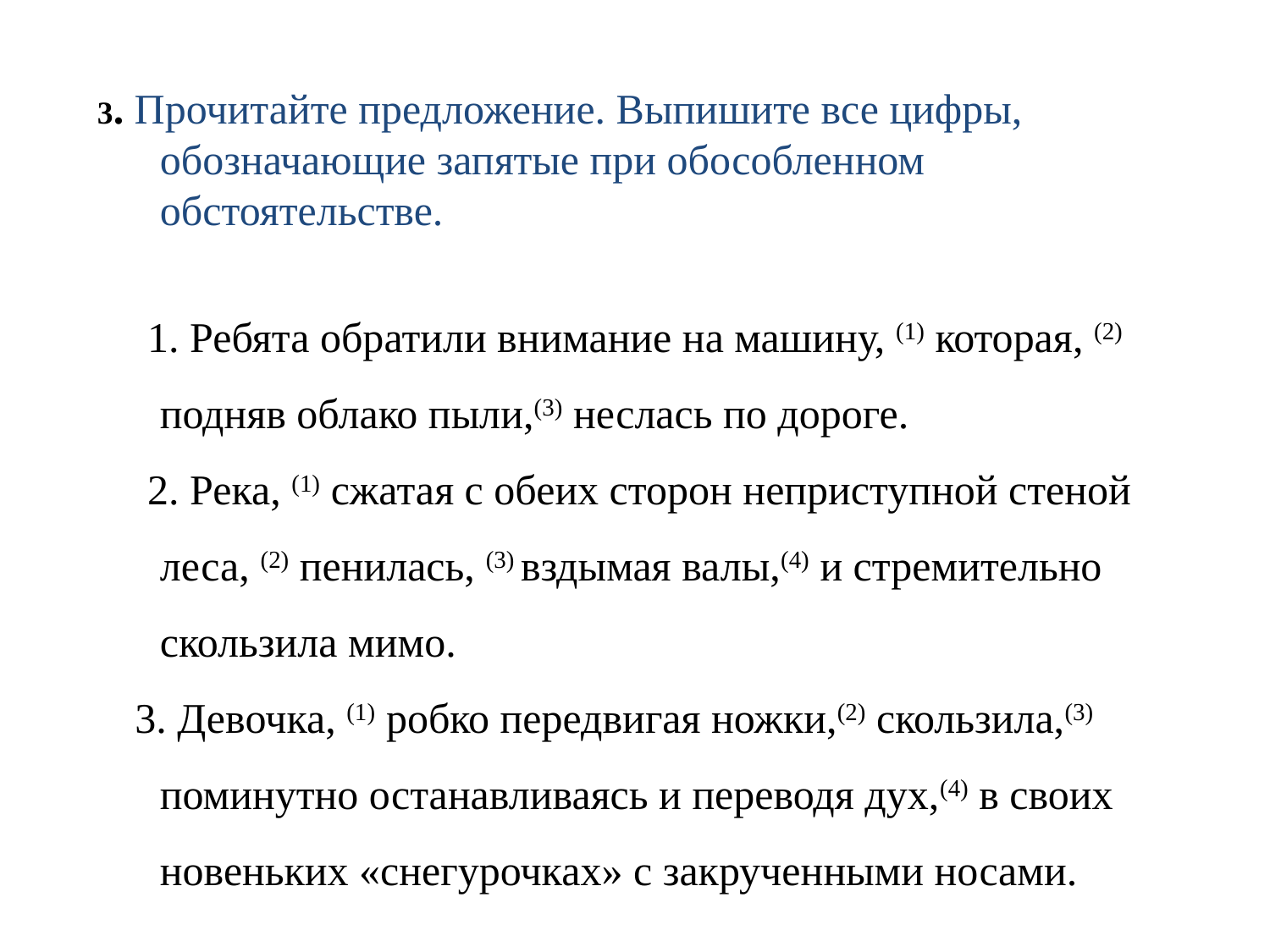

3. Прочитайте предложение. Выпишите все цифры, обозначающие запятые при обособленном обстоятельстве.

1. Ребята обратили внимание на машину, (1) которая, (2) подняв облако пыли,(3) неслась по дороге.
2. Река, (1) сжатая с обеих сторон неприступной стеной леса, (2) пенилась, (3) вздымая валы,(4) и стремительно скользила мимо.
3. Девочка, (1) робко передвигая ножки,(2) скользила,(3) поминутно останавливаясь и переводя дух,(4) в своих новеньких «снегурочках» с закрученными носами.